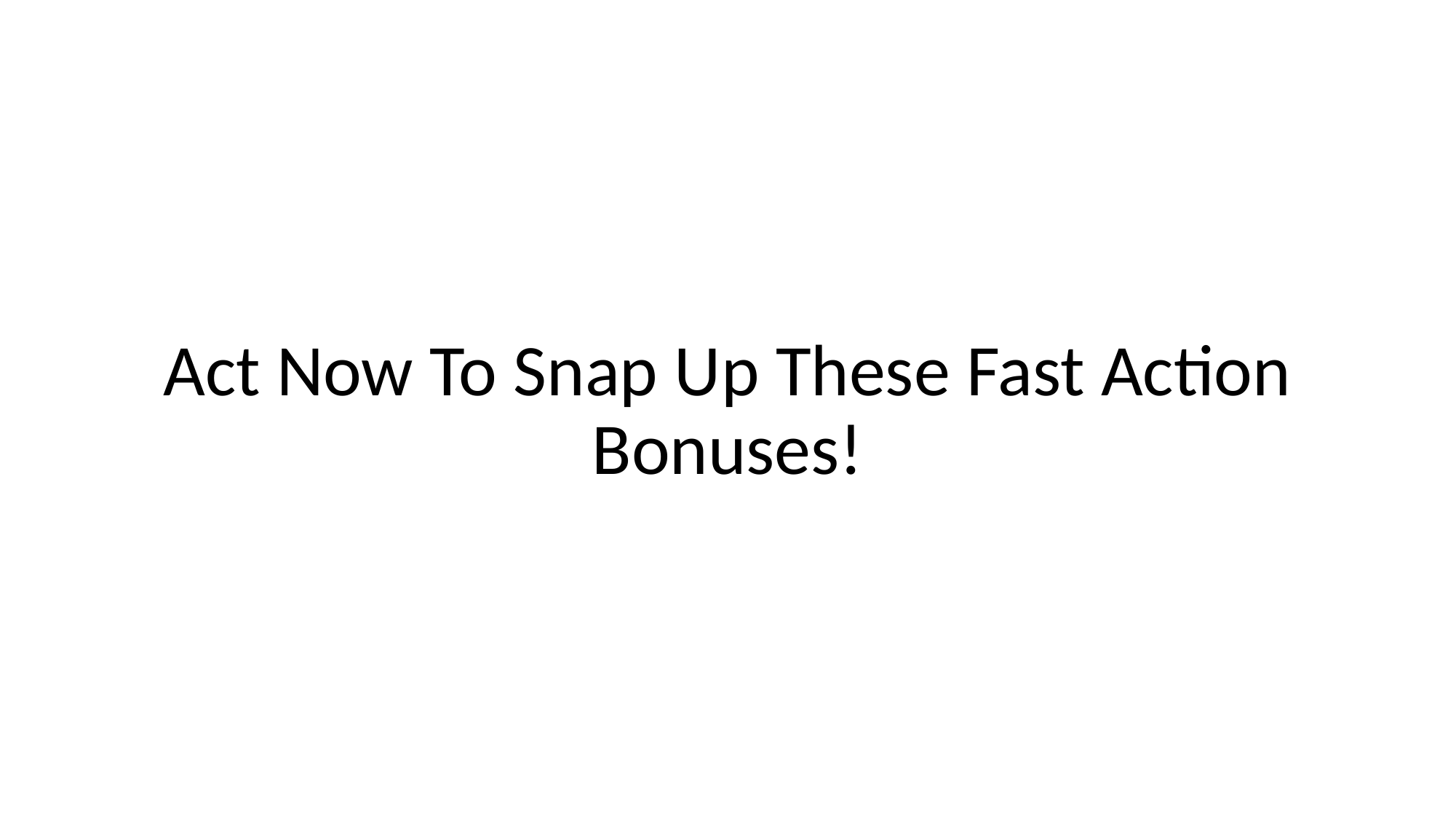

Act Now To Snap Up These Fast Action Bonuses!